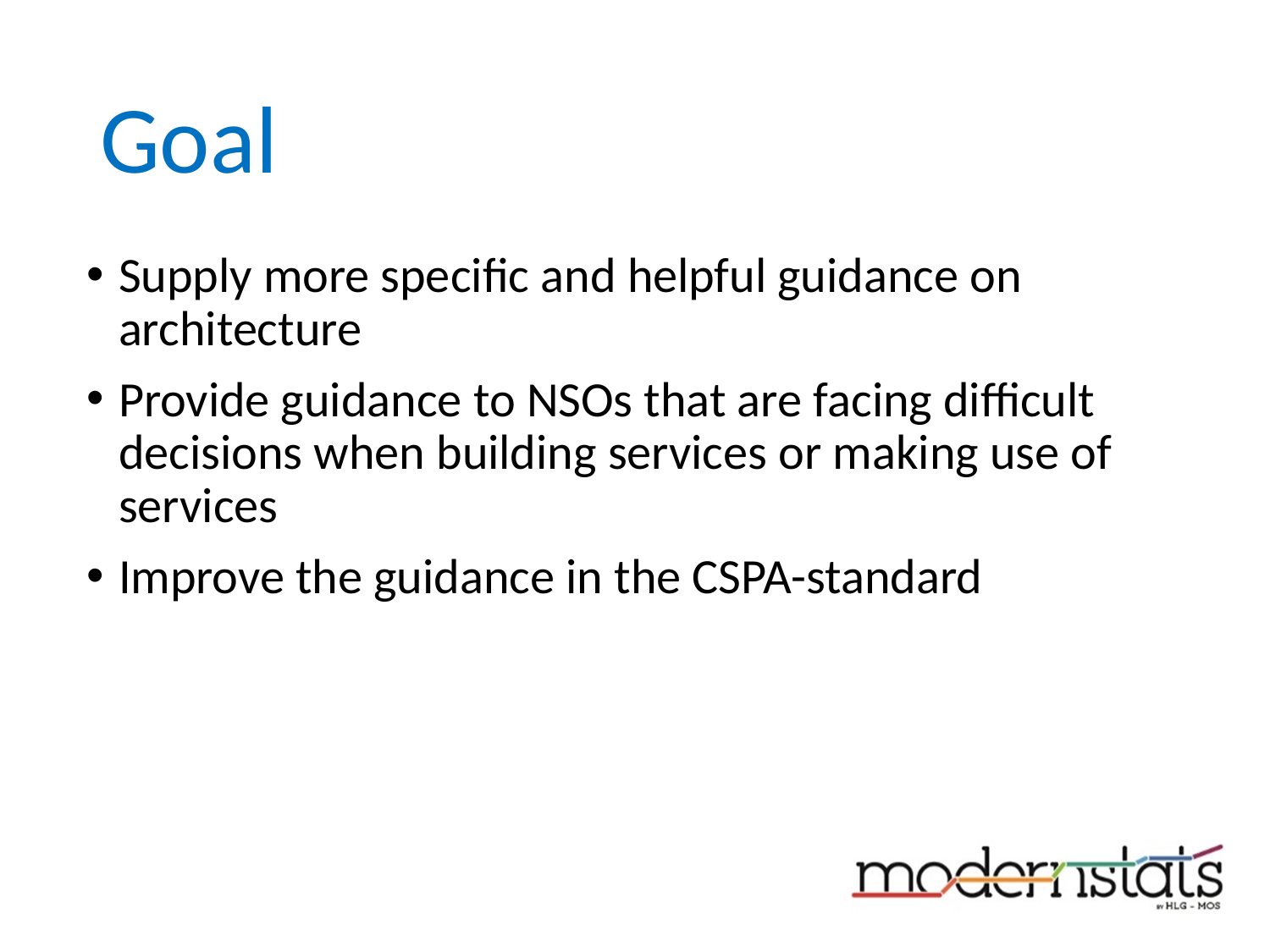

# Goal
Supply more specific and helpful guidance on architecture
Provide guidance to NSOs that are facing difficult decisions when building services or making use of services
Improve the guidance in the CSPA-standard